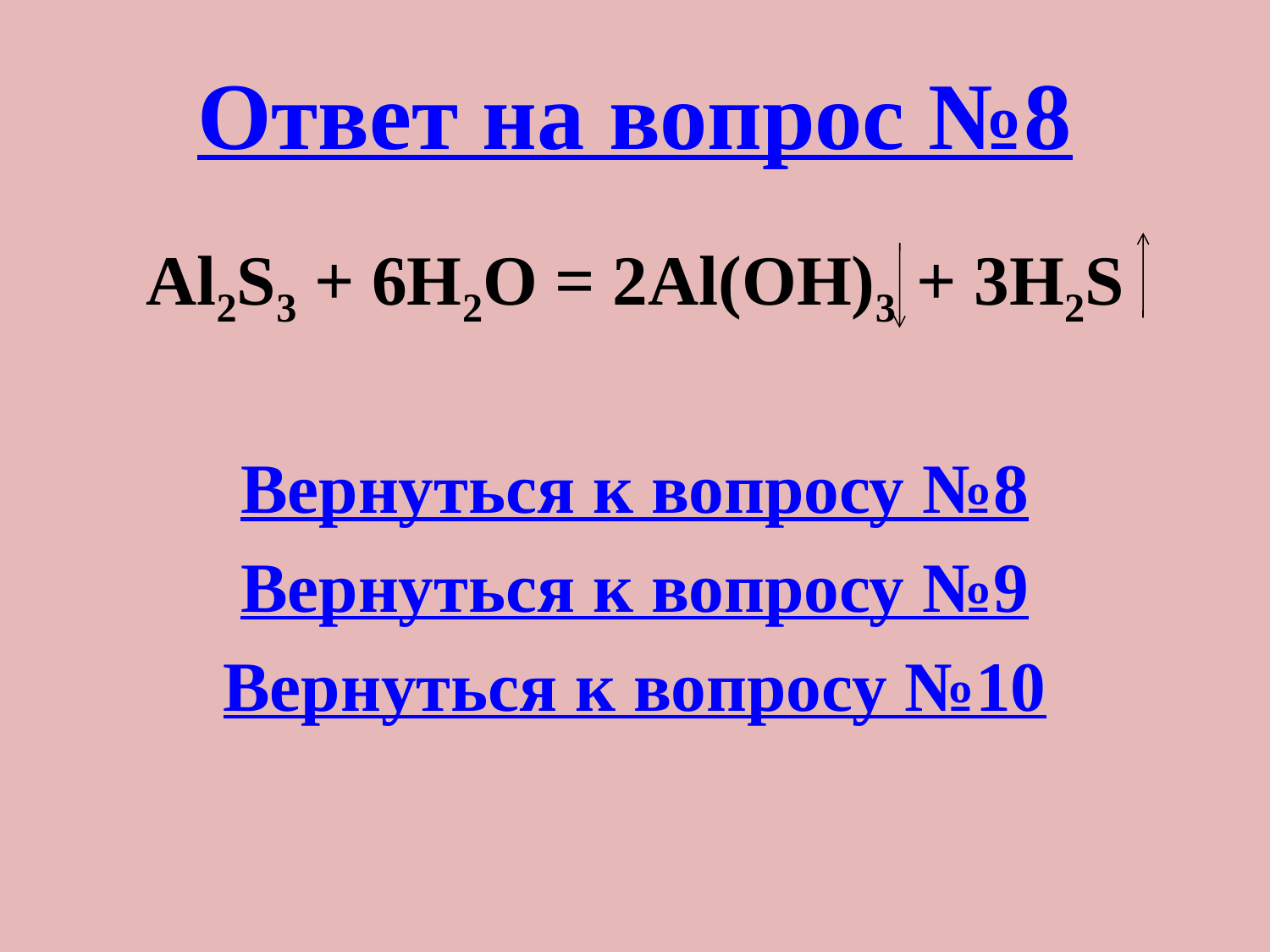

# Ответ на вопрос №8

Al2S3 + 6H2O = 2Al(OH)3  + 3H2S

Вернуться к вопросу №8
Вернуться к вопросу №9
Вернуться к вопросу №10